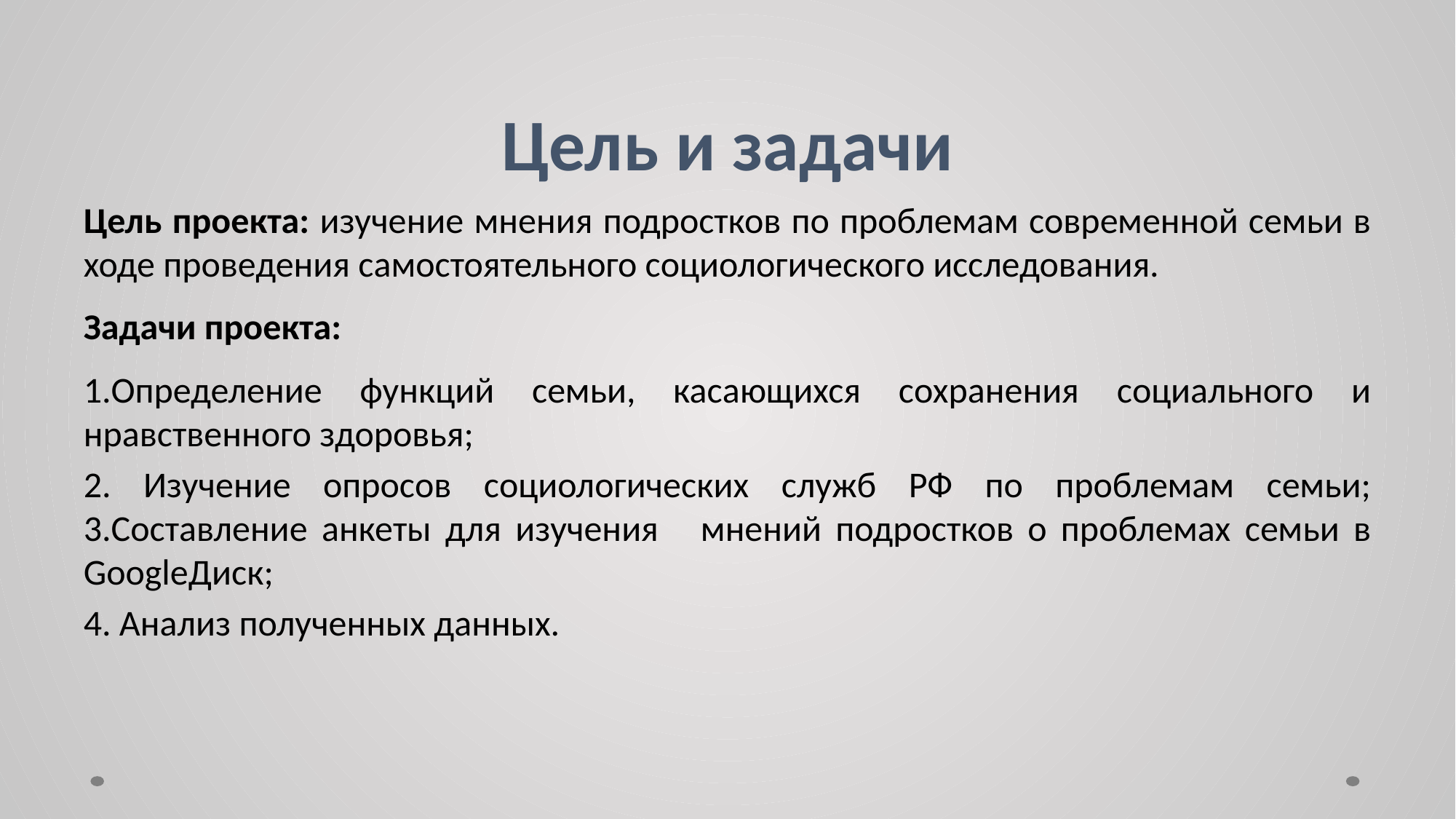

# Цель и задачи
Цель проекта: изучение мнения подростков по проблемам современной семьи в ходе проведения самостоятельного социологического исследования.
Задачи проекта:
1.Определение функций семьи, касающихся сохранения социального и нравственного здоровья;
2. Изучение опросов социологических служб РФ по проблемам семьи; 3.Составление анкеты для изучения   мнений подростков о проблемах семьи в GoogleДиск;
4. Анализ полученных данных.